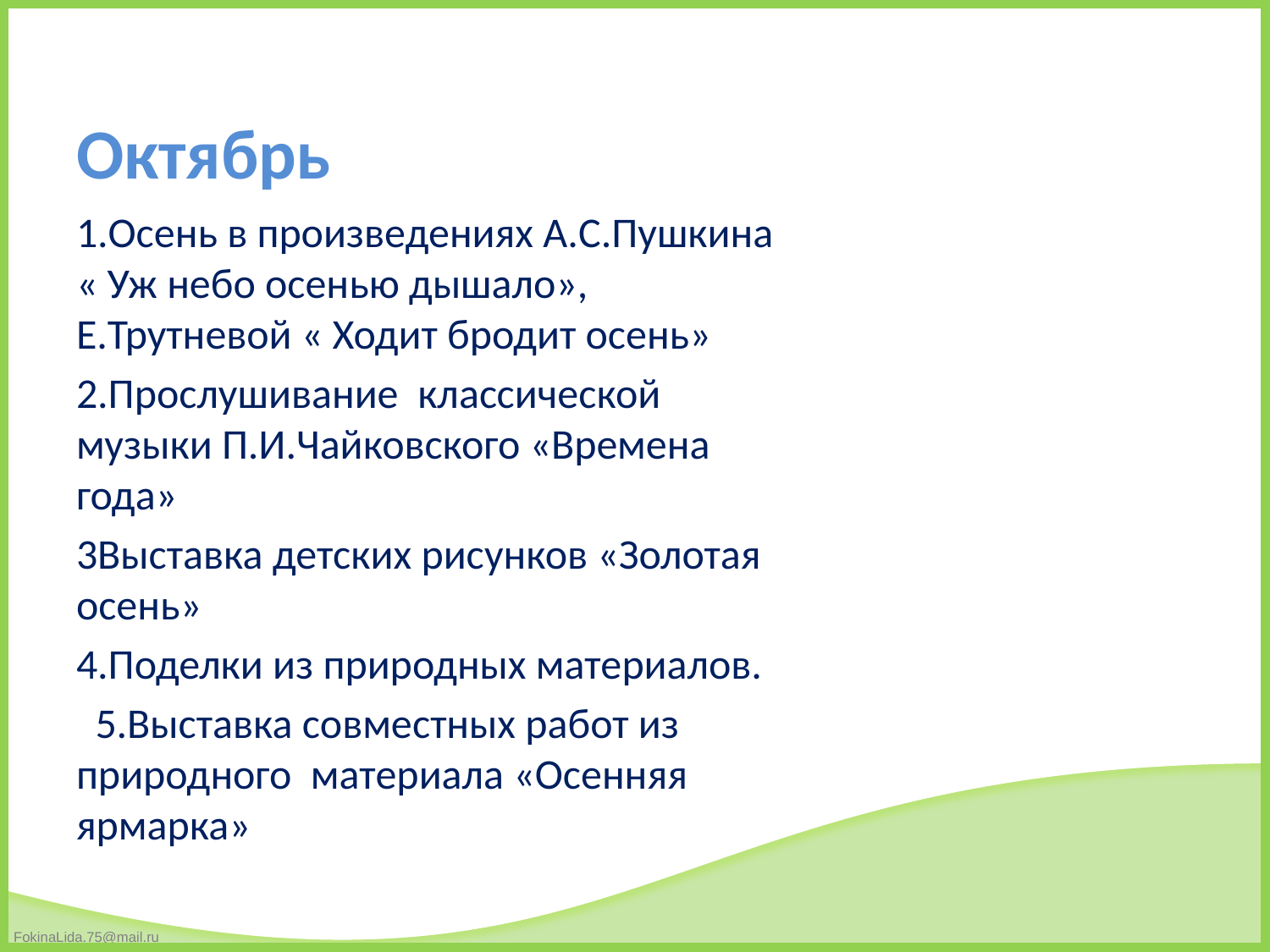

# Октябрь

1.Осень в произведениях А.С.Пушкина « Уж небо осенью дышало», Е.Трутневой « Ходит бродит осень»
2.Прослушивание  классической музыки П.И.Чайковского «Времена года»
3Выставка детских рисунков «Золотая осень»
4.Поделки из природных материалов.
  5.Выставка совместных работ из природного  материала «Осенняя ярмарка»